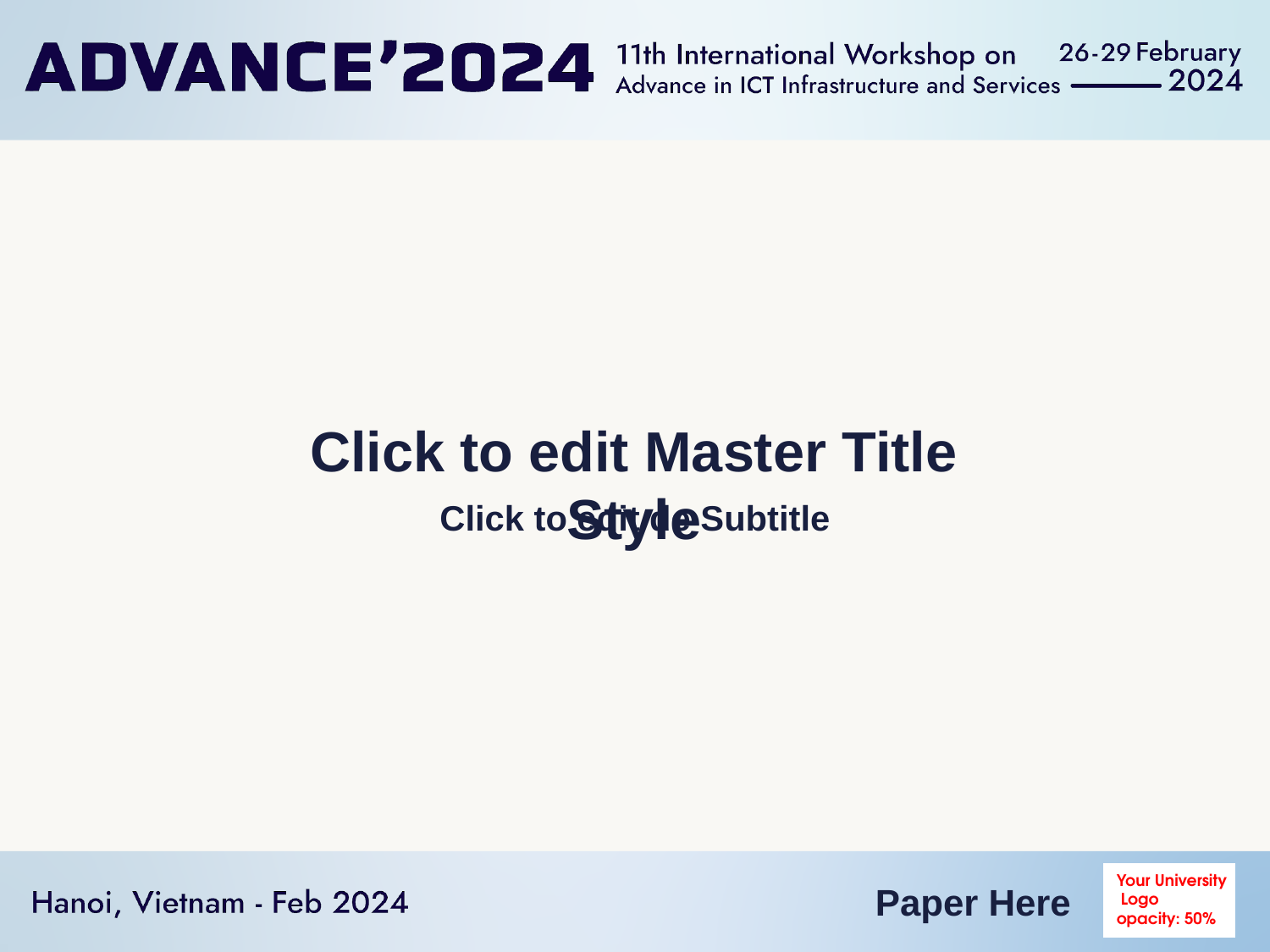

Click to edit Master Title Style
Click to edit de Subtitle
Ima
Your University
 Logo
opacity: 50%
Paper Here